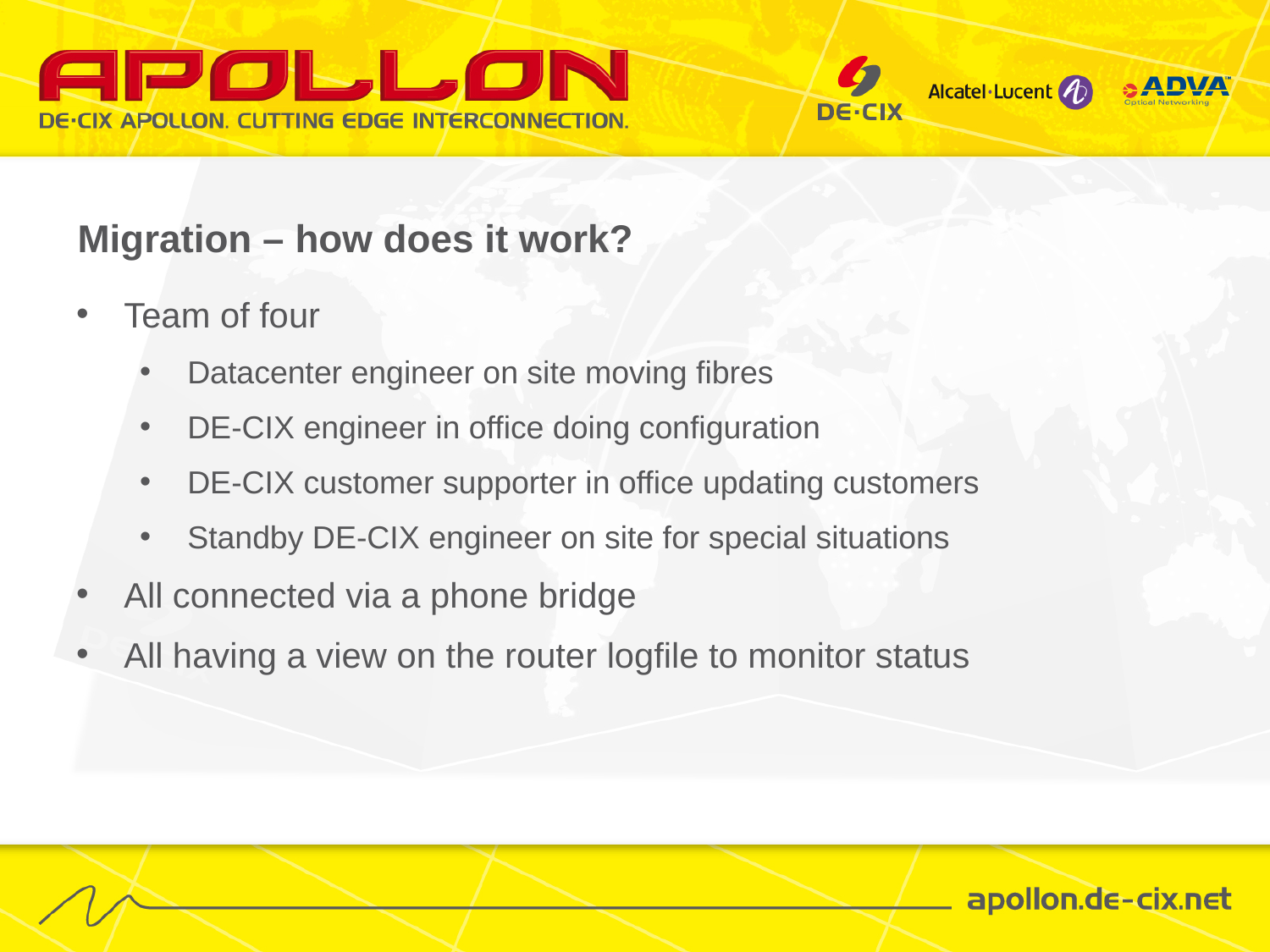

# Migration – how does it work?
Team of four
Datacenter engineer on site moving fibres
DE-CIX engineer in office doing configuration
DE-CIX customer supporter in office updating customers
Standby DE-CIX engineer on site for special situations
All connected via a phone bridge
All having a view on the router logfile to monitor status